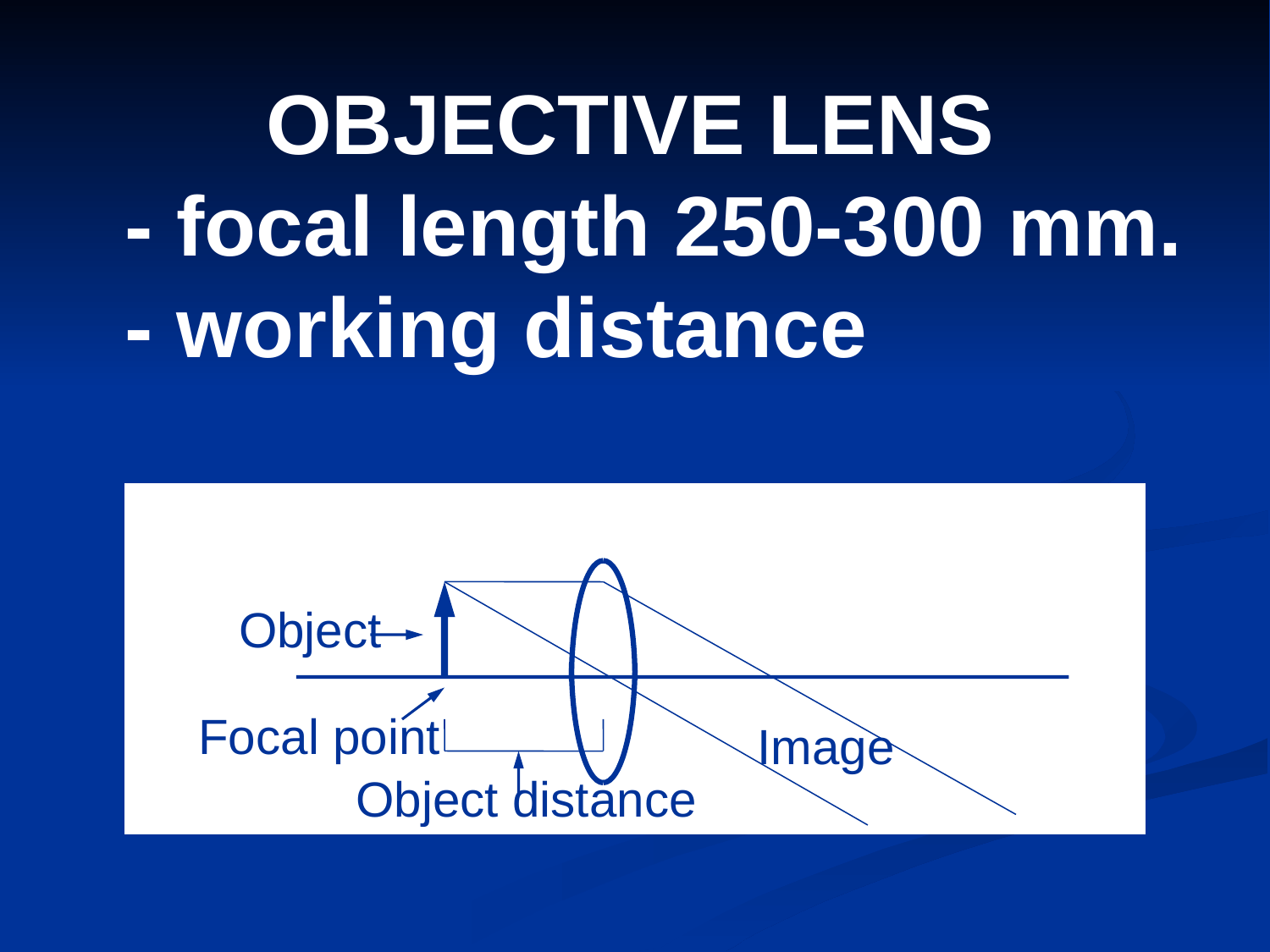

OBJECTIVE LENS
- focal length 250-300 mm.
- working distance

Object

Focal point
Image

Object distance